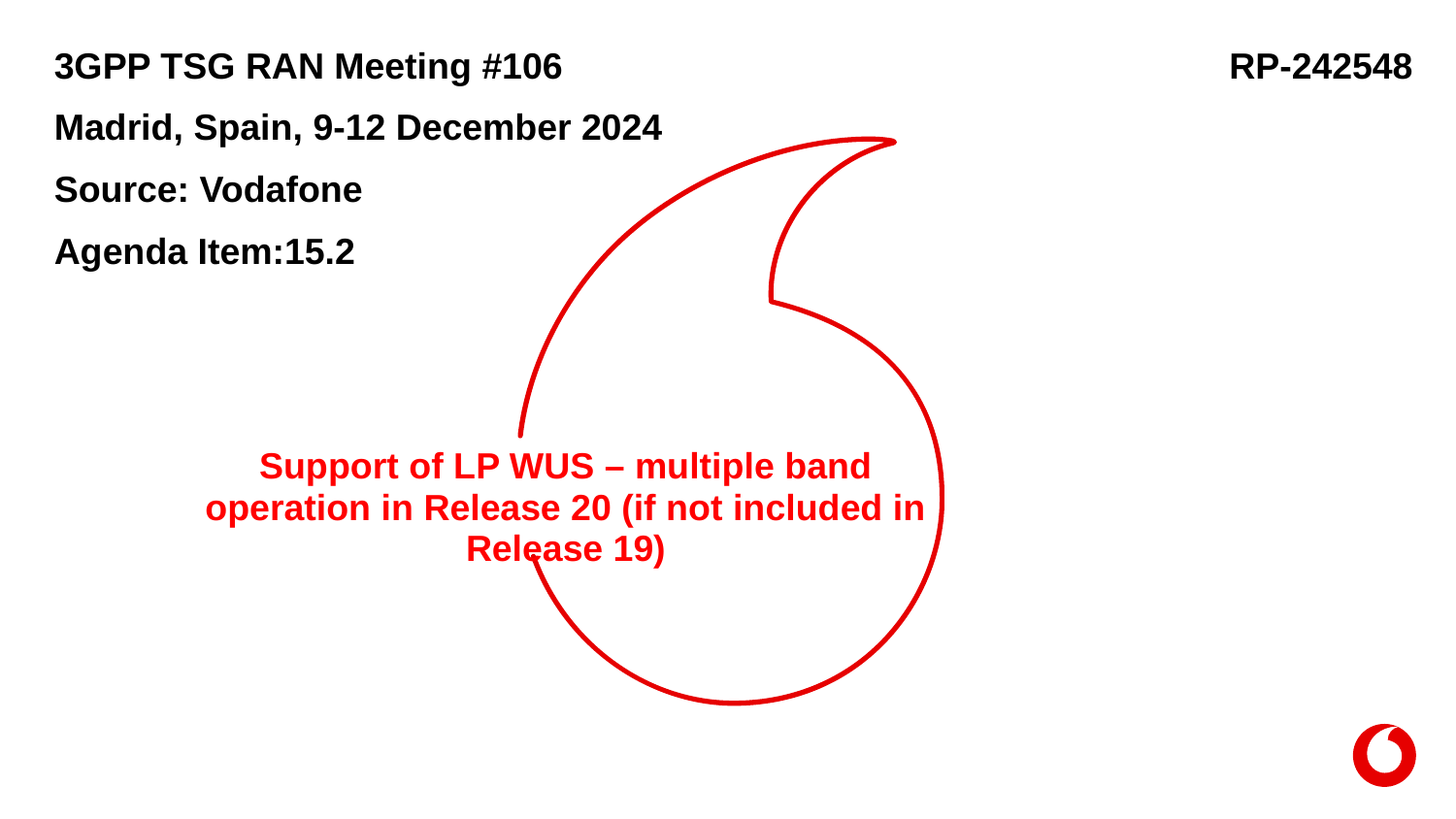

3GPP TSG RAN Meeting #106					 RP-242548
Madrid, Spain, 9-12 December 2024
Source: Vodafone
Agenda Item:15.2
| Support of LP WUS – multiple band operation in Release 20 (if not included in Release 19) |
| --- |